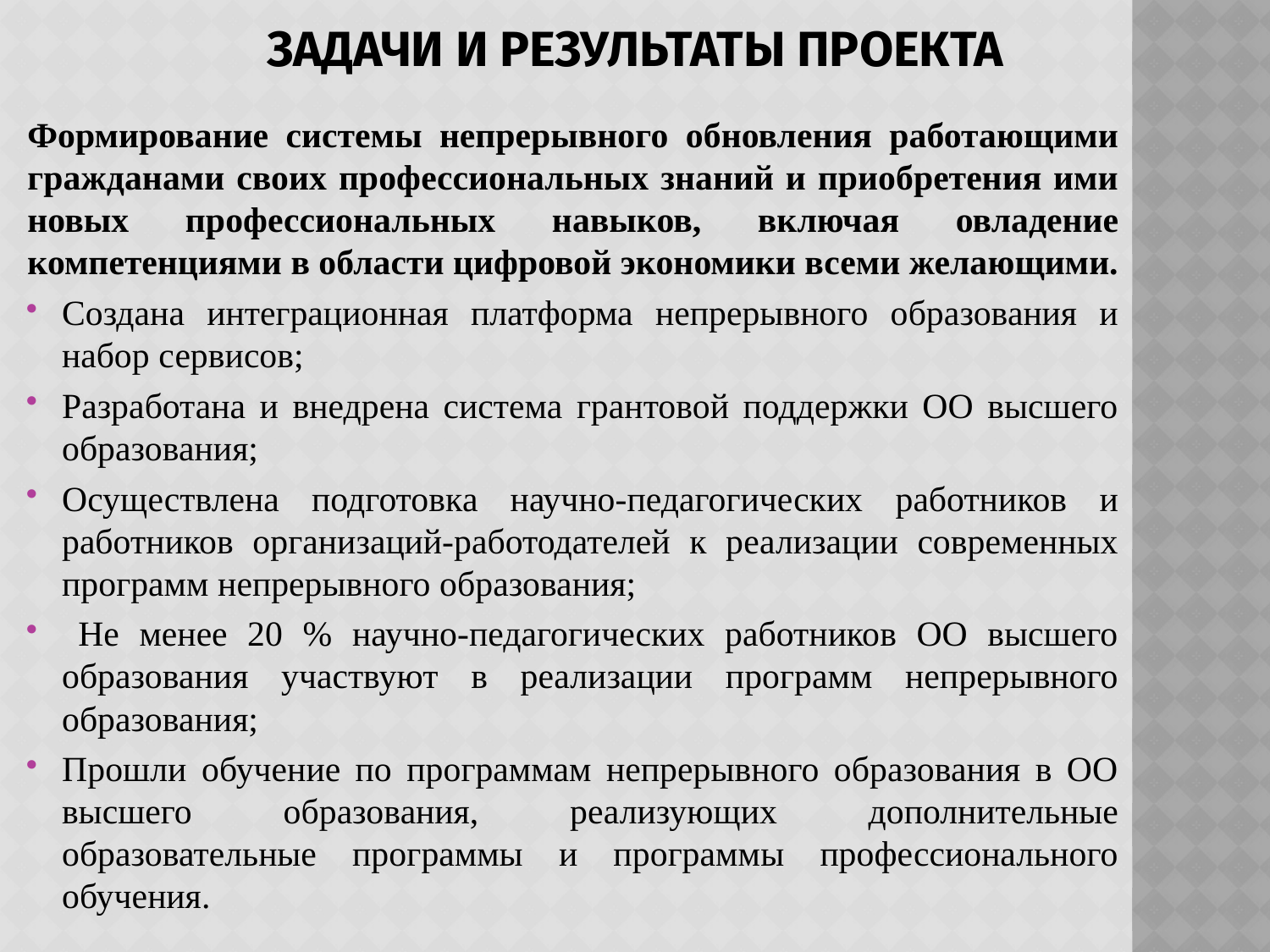

# Задачи и результаты проекта
Формирование системы непрерывного обновления работающими гражданами своих профессиональных знаний и приобретения ими новых профессиональных навыков, включая овладение компетенциями в области цифровой экономики всеми желающими.
Создана интеграционная платформа непрерывного образования и набор сервисов;
Разработана и внедрена система грантовой поддержки ОО высшего образования;
Осуществлена подготовка научно-педагогических работников и работников организаций-работодателей к реализации современных программ непрерывного образования;
 Не менее 20 % научно-педагогических работников ОО высшего образования участвуют в реализации программ непрерывного образования;
Прошли обучение по программам непрерывного образования в ОО высшего образования, реализующих дополнительные образовательные программы и программы профессионального обучения.